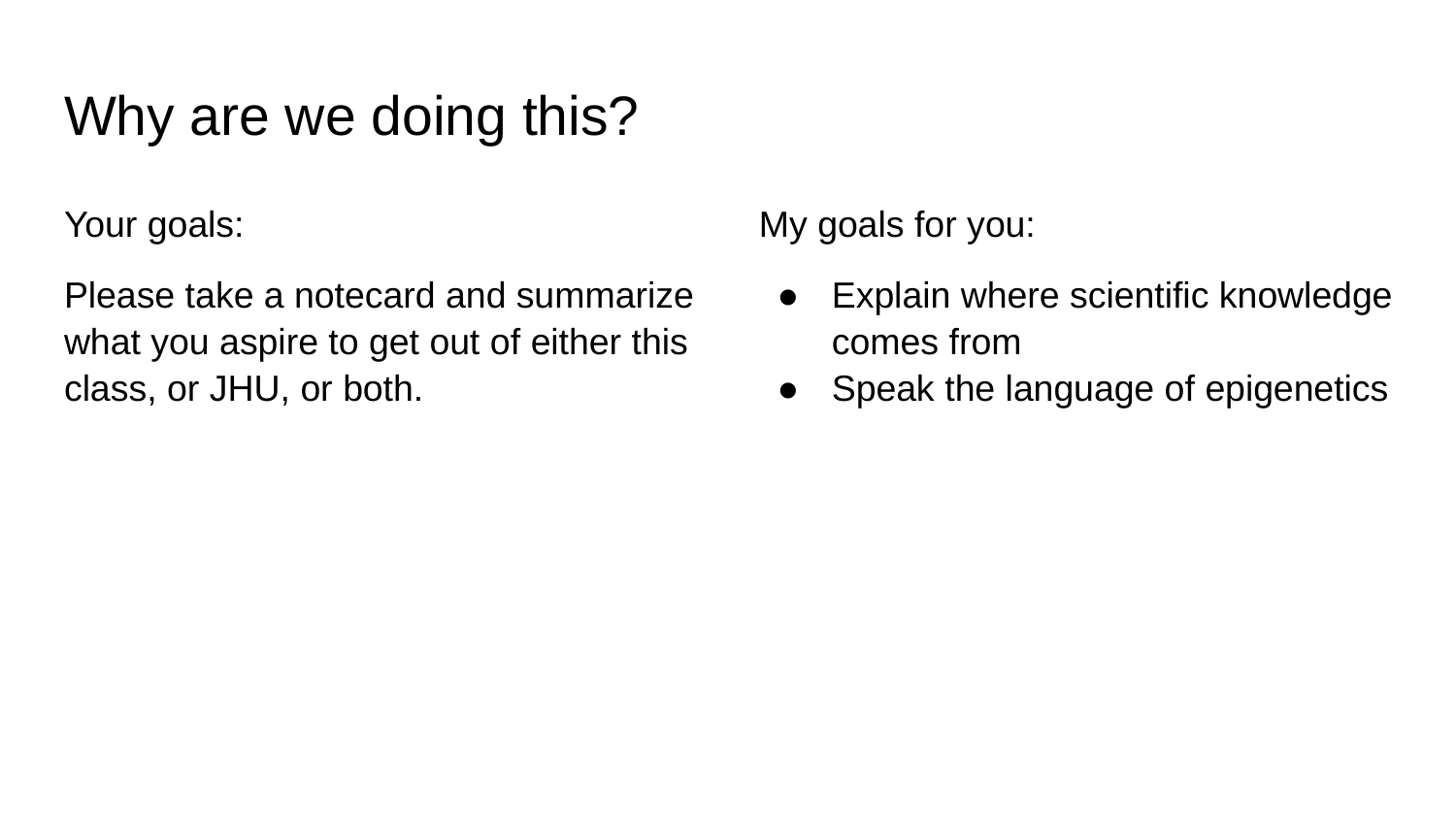

# Why are we doing this?
Your goals:
Please take a notecard and summarize what you aspire to get out of either this class, or JHU, or both.
My goals for you:
Explain where scientific knowledge comes from
Speak the language of epigenetics